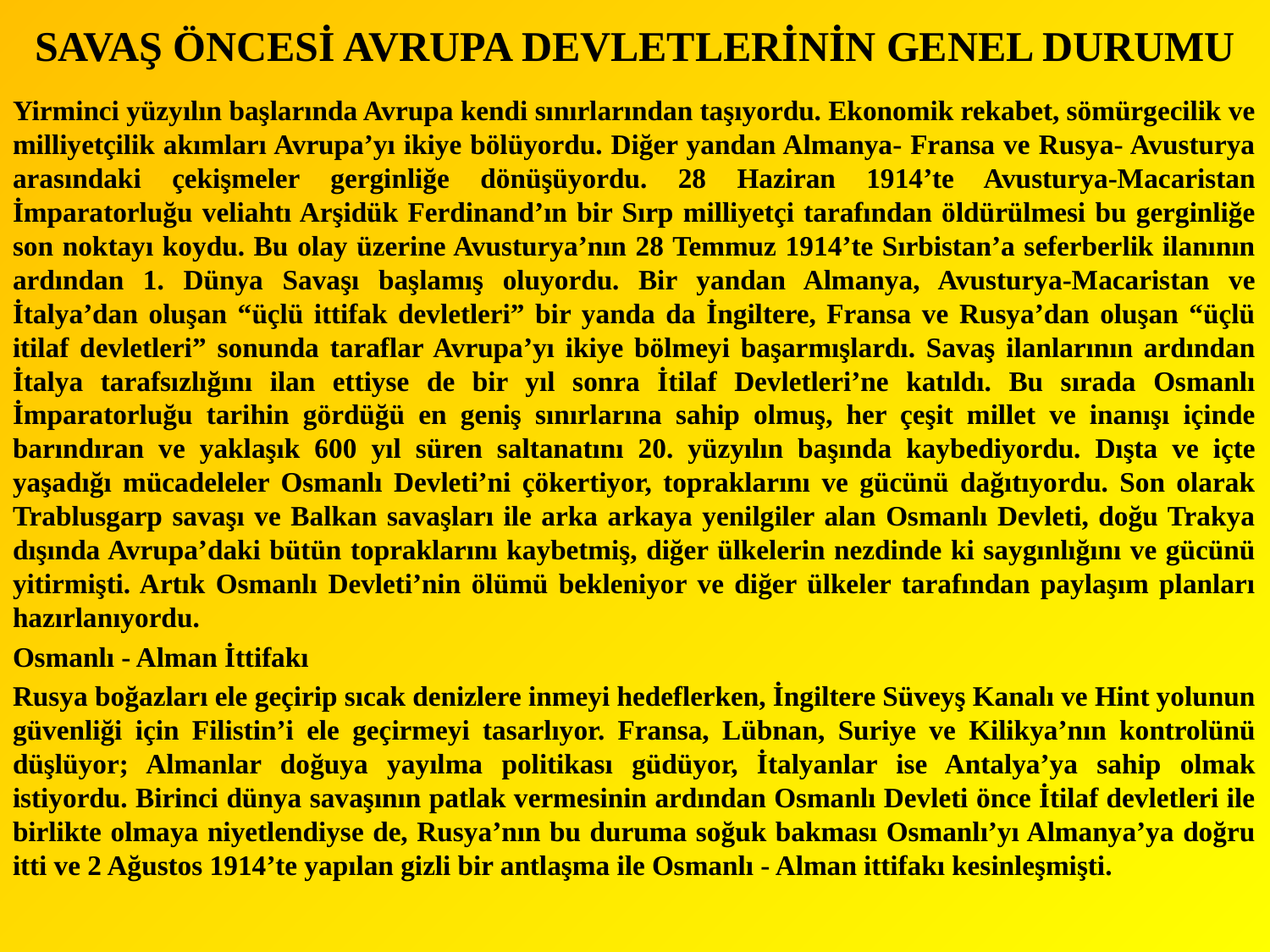

# SAVAŞ ÖNCESİ AVRUPA DEVLETLERİNİN GENEL DURUMU
Yirminci yüzyılın başlarında Avrupa kendi sınırlarından taşıyordu. Ekonomik rekabet, sömürgecilik ve milliyetçilik akımları Avrupa’yı ikiye bölüyordu. Diğer yandan Almanya- Fransa ve Rusya- Avusturya arasındaki çekişmeler gerginliğe dönüşüyordu. 28 Haziran 1914’te Avusturya-Macaristan İmparatorluğu veliahtı Arşidük Ferdinand’ın bir Sırp milliyetçi tarafından öldürülmesi bu gerginliğe son noktayı koydu. Bu olay üzerine Avusturya’nın 28 Temmuz 1914’te Sırbistan’a seferberlik ilanının ardından 1. Dünya Savaşı başlamış oluyordu. Bir yandan Almanya, Avusturya-Macaristan ve İtalya’dan oluşan “üçlü ittifak devletleri” bir yanda da İngiltere, Fransa ve Rusya’dan oluşan “üçlü itilaf devletleri” sonunda taraflar Avrupa’yı ikiye bölmeyi başarmışlardı. Savaş ilanlarının ardından İtalya tarafsızlığını ilan ettiyse de bir yıl sonra İtilaf Devletleri’ne katıldı. Bu sırada Osmanlı İmparatorluğu tarihin gördüğü en geniş sınırlarına sahip olmuş, her çeşit millet ve inanışı içinde barındıran ve yaklaşık 600 yıl süren saltanatını 20. yüzyılın başında kaybediyordu. Dışta ve içte yaşadığı mücadeleler Osmanlı Devleti’ni çökertiyor, topraklarını ve gücünü dağıtıyordu. Son olarak Trablusgarp savaşı ve Balkan savaşları ile arka arkaya yenilgiler alan Osmanlı Devleti, doğu Trakya dışında Avrupa’daki bütün topraklarını kaybetmiş, diğer ülkelerin nezdinde ki saygınlığını ve gücünü yitirmişti. Artık Osmanlı Devleti’nin ölümü bekleniyor ve diğer ülkeler tarafından paylaşım planları hazırlanıyordu.
Osmanlı - Alman İttifakı
Rusya boğazları ele geçirip sıcak denizlere inmeyi hedeflerken, İngiltere Süveyş Kanalı ve Hint yolunun güvenliği için Filistin’i ele geçirmeyi tasarlıyor. Fransa, Lübnan, Suriye ve Kilikya’nın kontrolünü düşlüyor; Almanlar doğuya yayılma politikası güdüyor, İtalyanlar ise Antalya’ya sahip olmak istiyordu. Birinci dünya savaşının patlak vermesinin ardından Osmanlı Devleti önce İtilaf devletleri ile birlikte olmaya niyetlendiyse de, Rusya’nın bu duruma soğuk bakması Osmanlı’yı Almanya’ya doğru itti ve 2 Ağustos 1914’te yapılan gizli bir antlaşma ile Osmanlı - Alman ittifakı kesinleşmişti.